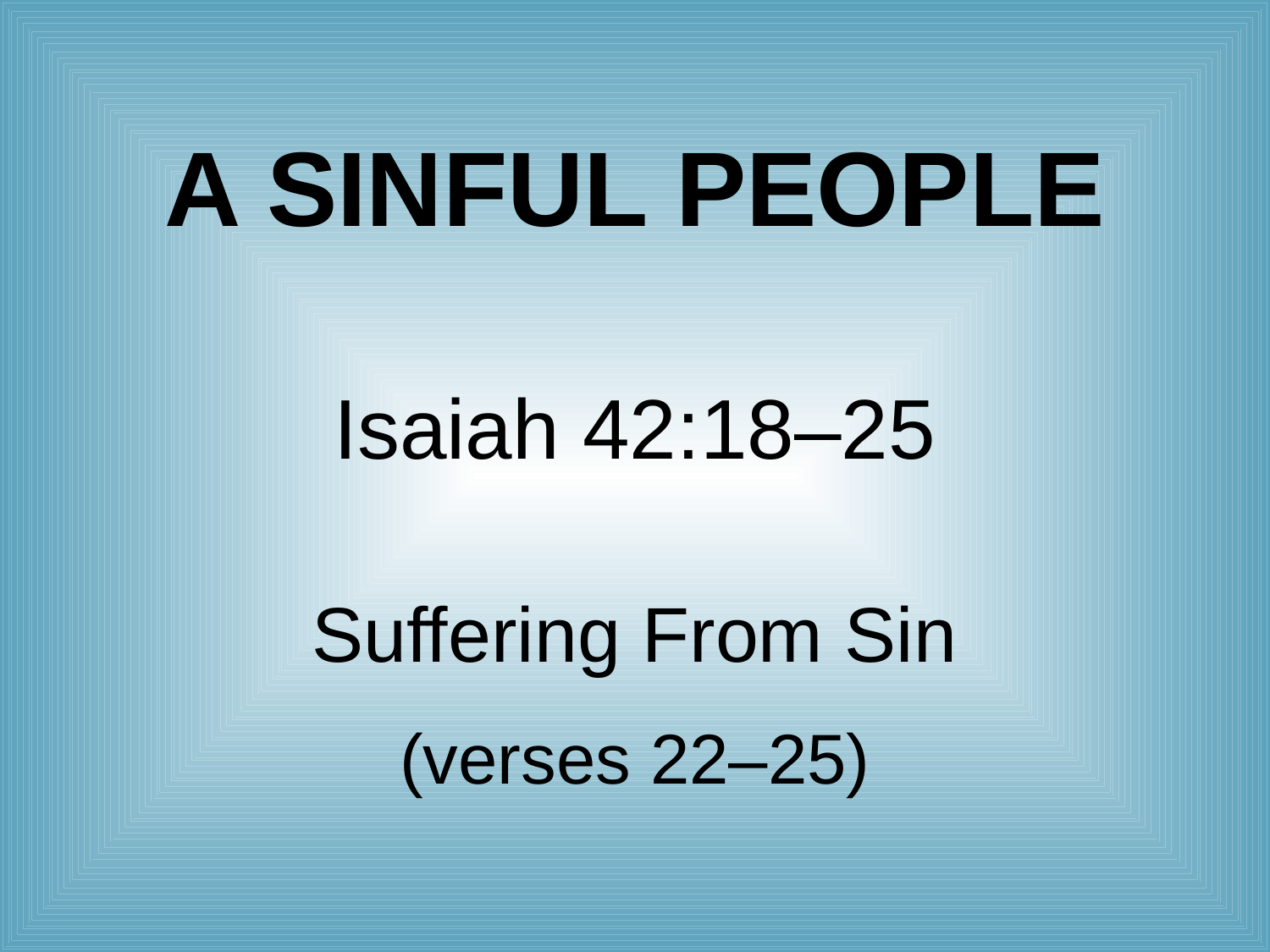

# A Sinful People
Isaiah 42:18–25

Suffering From Sin
(verses 22–25)